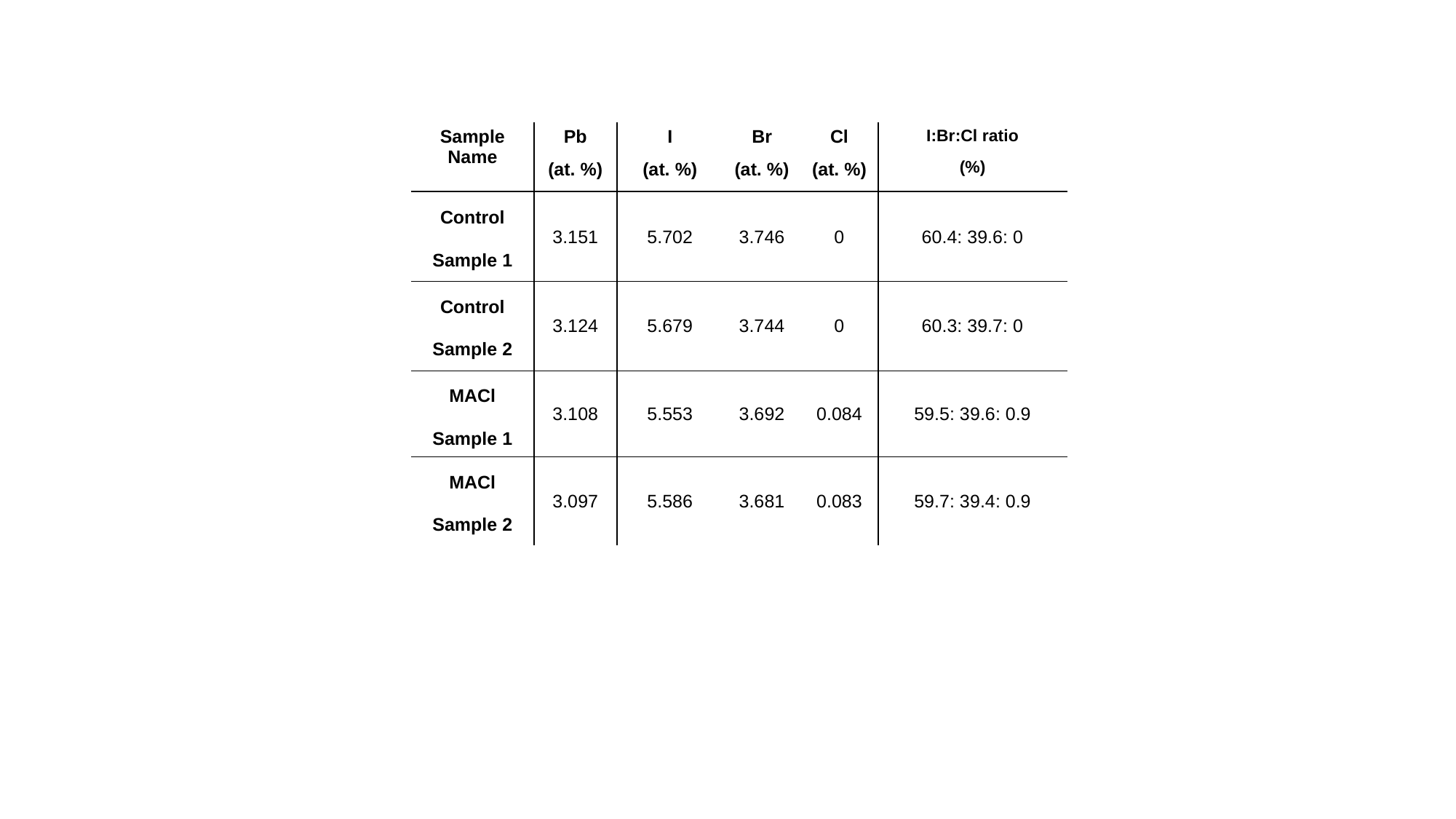

| Sample Name | Pb (at. %) | I (at. %) | Br (at. %) | Cl (at. %) | I:Br:Cl ratio (%) |
| --- | --- | --- | --- | --- | --- |
| Control Sample 1 | 3.151 | 5.702 | 3.746 | 0 | 60.4: 39.6: 0 |
| Control Sample 2 | 3.124 | 5.679 | 3.744 | 0 | 60.3: 39.7: 0 |
| MACl Sample 1 | 3.108 | 5.553 | 3.692 | 0.084 | 59.5: 39.6: 0.9 |
| MACl Sample 2 | 3.097 | 5.586 | 3.681 | 0.083 | 59.7: 39.4: 0.9 |